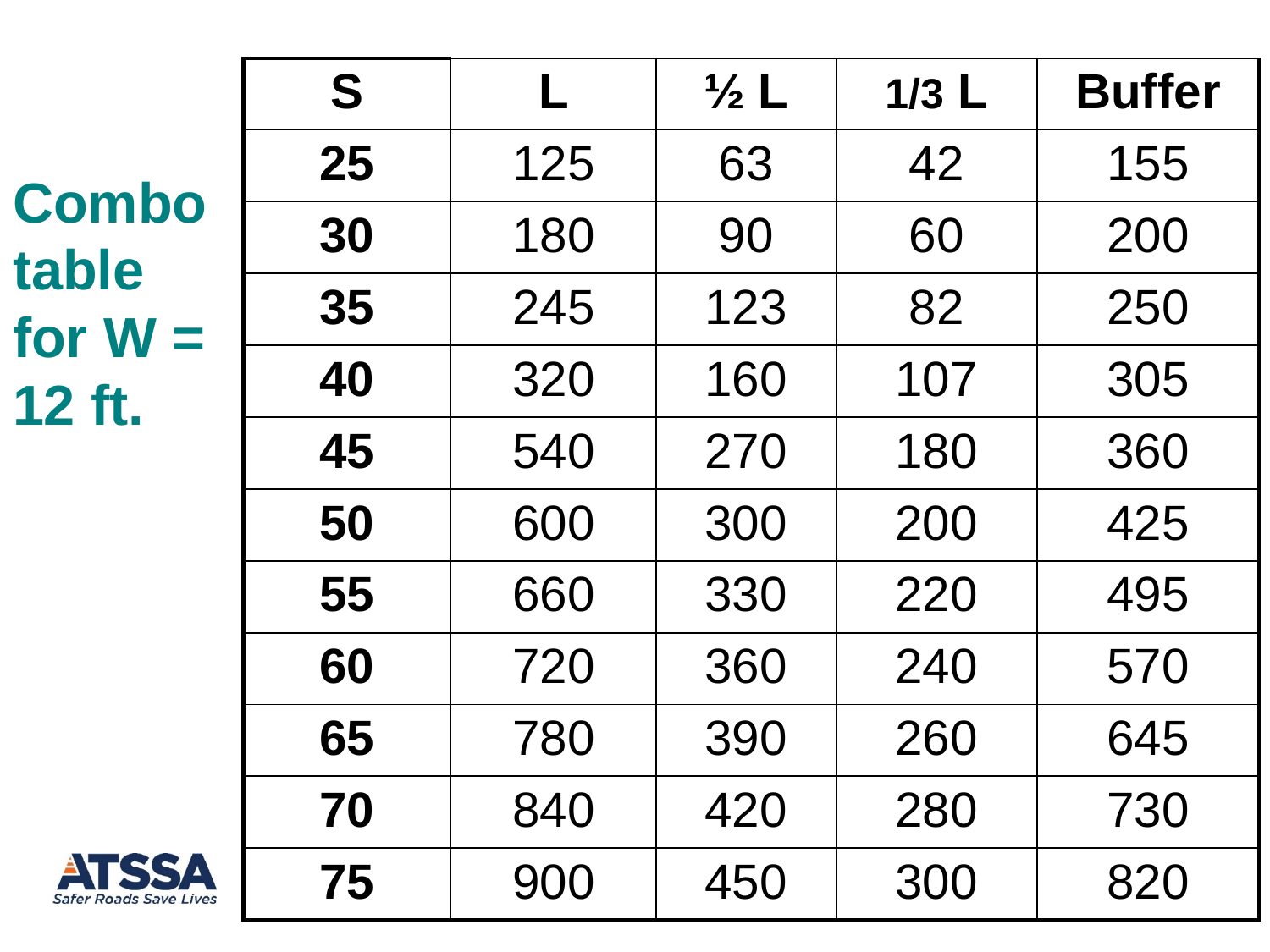

Combo table for W =
12 ft.
| S | L | ½ L | 1/3 L | Buffer |
| --- | --- | --- | --- | --- |
| 25 | 125 | 63 | 42 | 155 |
| 30 | 180 | 90 | 60 | 200 |
| 35 | 245 | 123 | 82 | 250 |
| 40 | 320 | 160 | 107 | 305 |
| 45 | 540 | 270 | 180 | 360 |
| 50 | 600 | 300 | 200 | 425 |
| 55 | 660 | 330 | 220 | 495 |
| 60 | 720 | 360 | 240 | 570 |
| 65 | 780 | 390 | 260 | 645 |
| 70 | 840 | 420 | 280 | 730 |
| 75 | 900 | 450 | 300 | 820 |